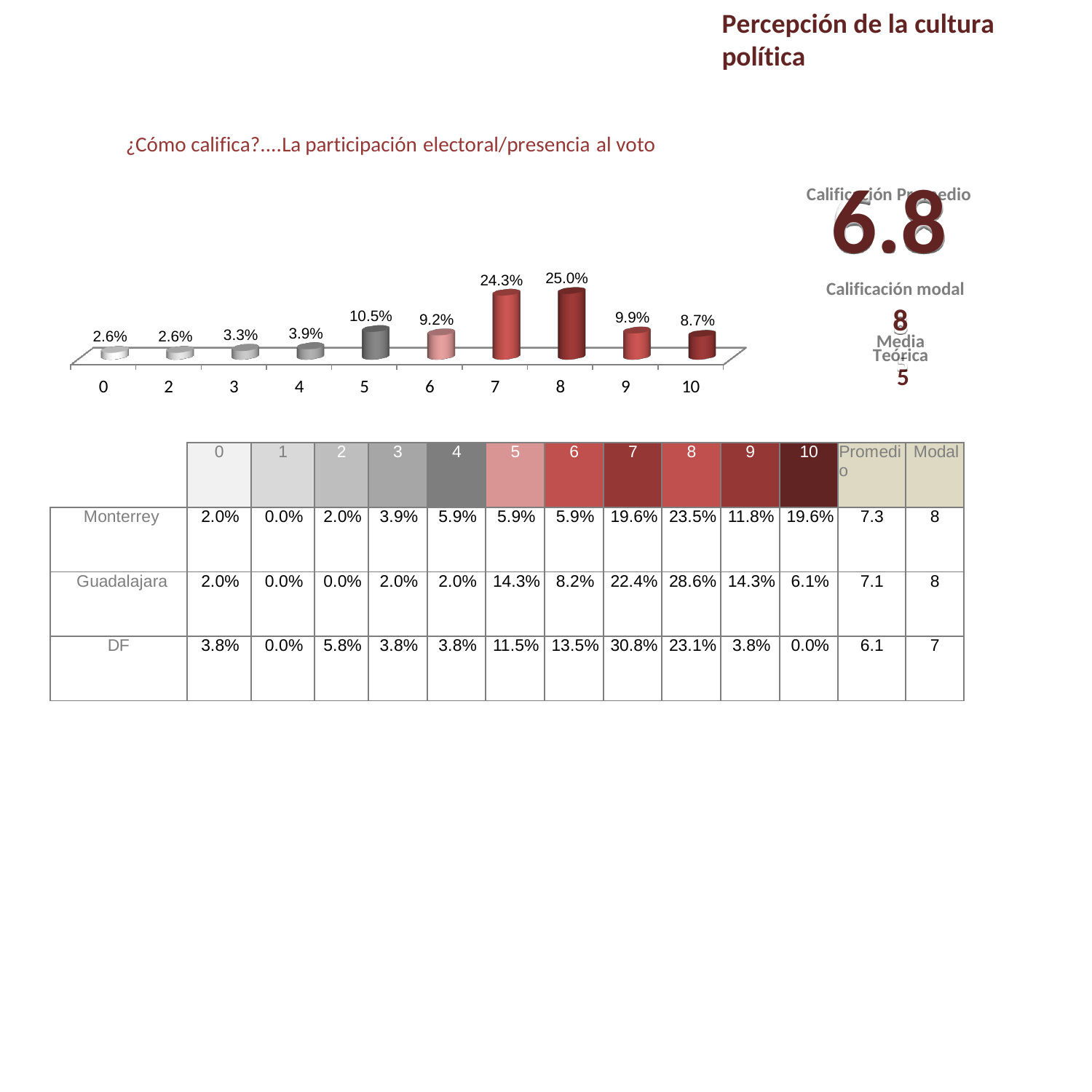

Percepción de la cultura política

¿Cómo califica?....La participación electoral/presencia al voto

Calificación Promedio

6.8
Calificación modal

25.0%
24.3%

8
Media Teórica
5
10.5%
9.9%
9.2%
8.7%
3.9%
3.3%
2.6%
2.6%

0
2
3
4
5
6
7
8
9
10
|  | 0 | 1 | 2 | 3 | 4 | 5 | 6 | 7 | 8 | 9 | 10 | Promedio | Modal |
| --- | --- | --- | --- | --- | --- | --- | --- | --- | --- | --- | --- | --- | --- |
| Monterrey | 2.0% | 0.0% | 2.0% | 3.9% | 5.9% | 5.9% | 5.9% | 19.6% | 23.5% | 11.8% | 19.6% | 7.3 | 8 |
| Guadalajara | 2.0% | 0.0% | 0.0% | 2.0% | 2.0% | 14.3% | 8.2% | 22.4% | 28.6% | 14.3% | 6.1% | 7.1 | 8 |
| DF | 3.8% | 0.0% | 5.8% | 3.8% | 3.8% | 11.5% | 13.5% | 30.8% | 23.1% | 3.8% | 0.0% | 6.1 | 7 |